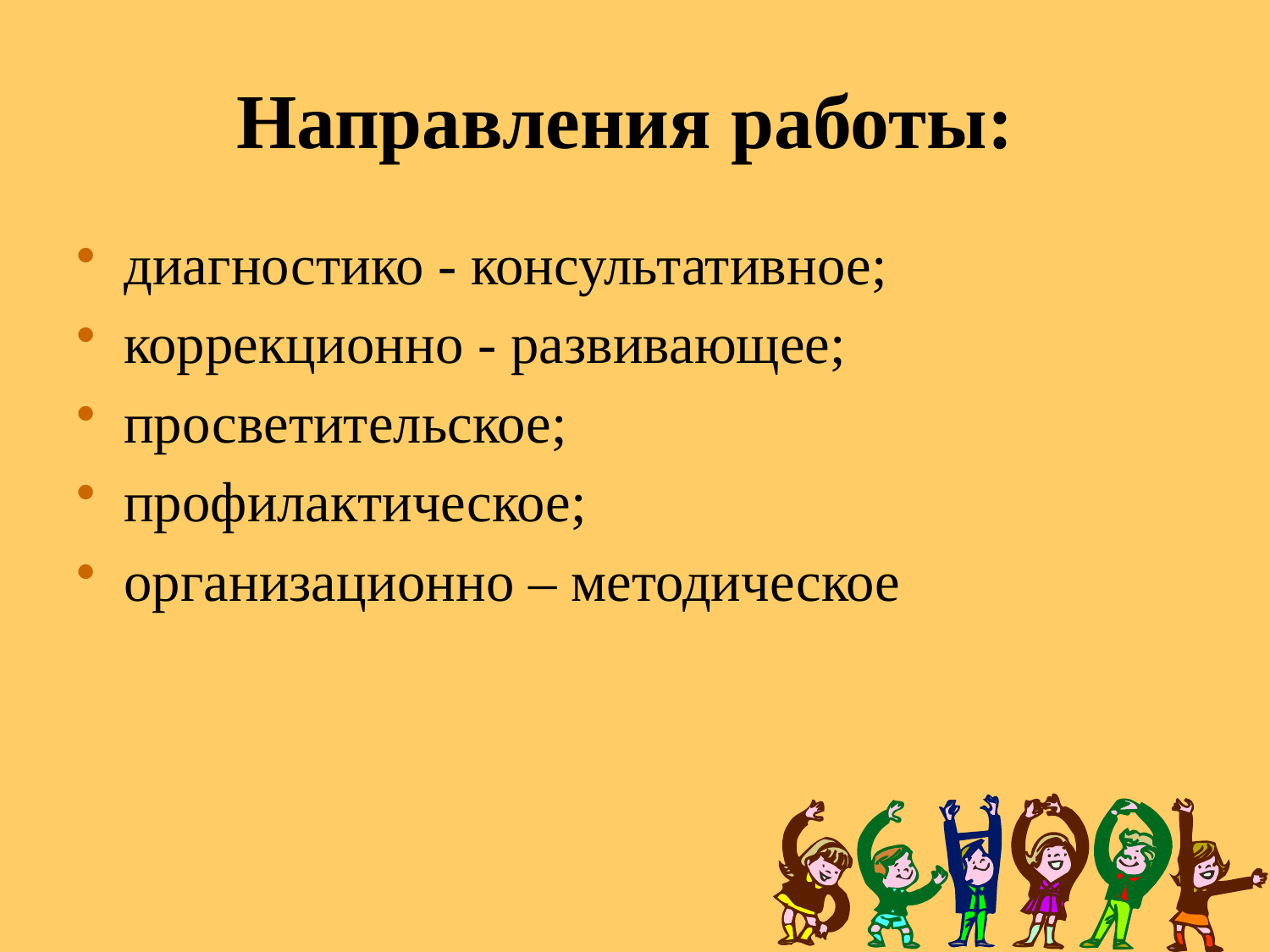

# Направления работы:
диагностико - консультативное;
коррекционно - развивающее;
просветительское;
профилактическое;
организационно – методическое